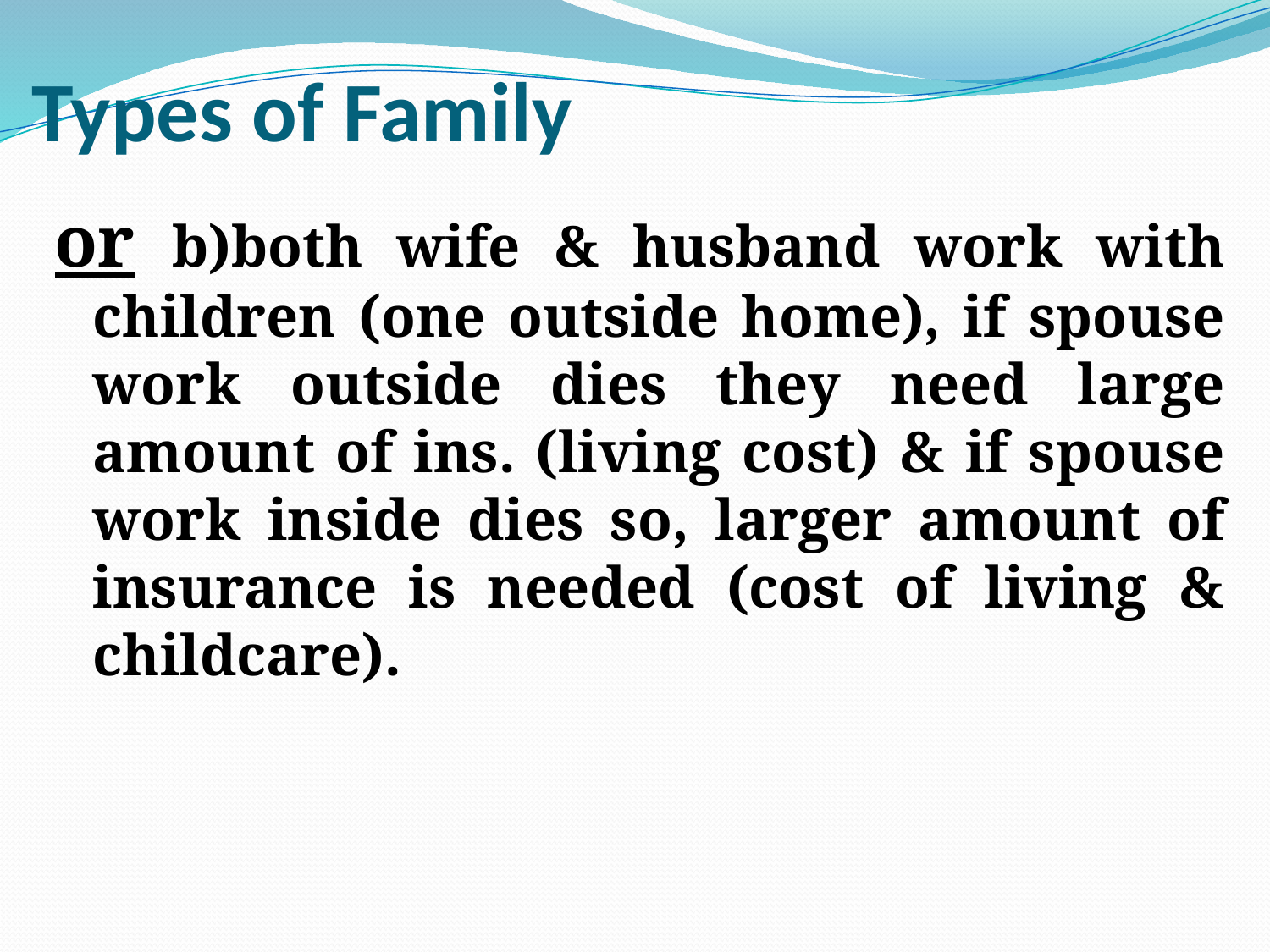

# Types of Family
or b)both wife & husband work with children (one outside home), if spouse work outside dies they need large amount of ins. (living cost) & if spouse work inside dies so, larger amount of insurance is needed (cost of living & childcare).